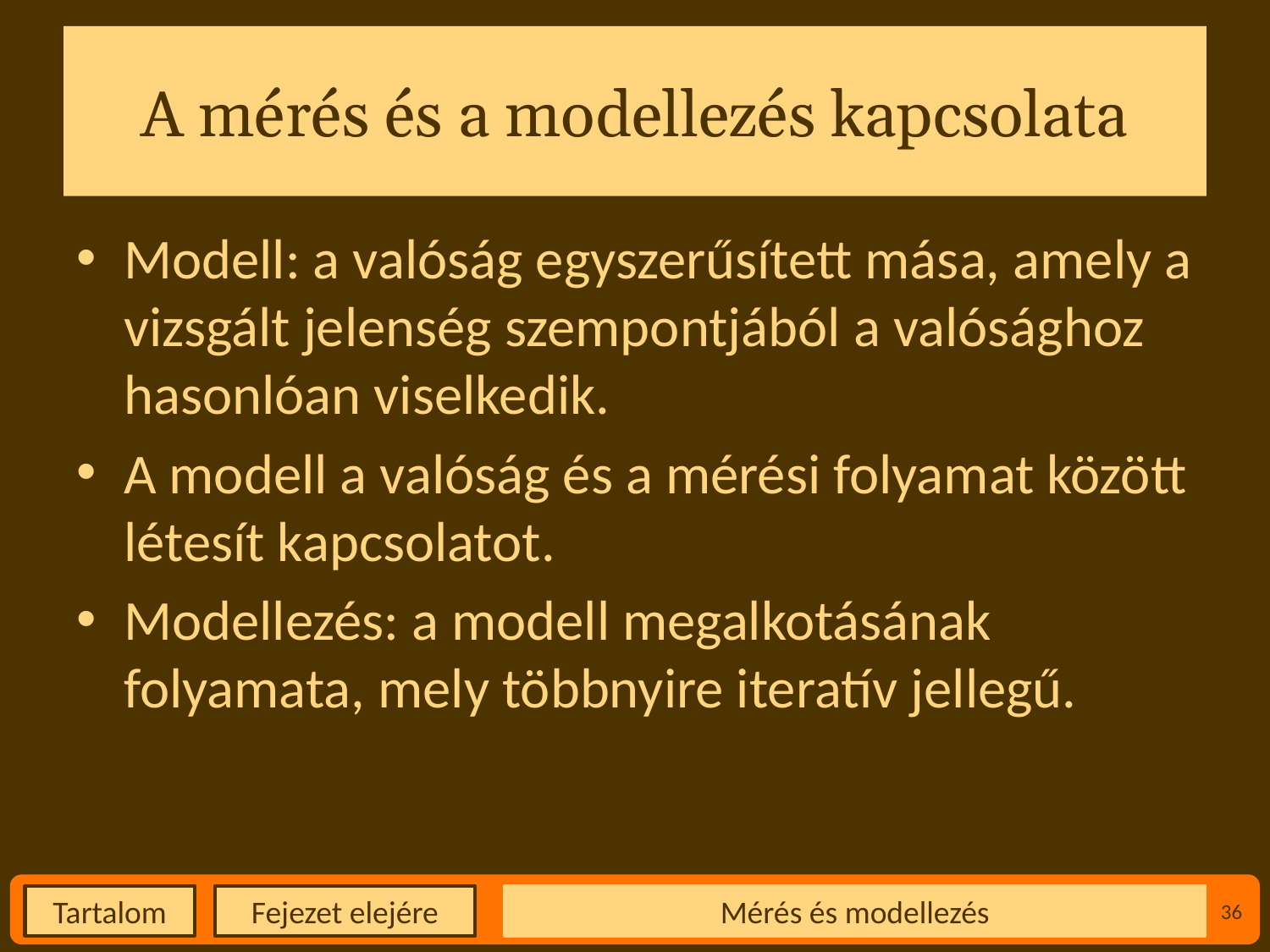

# A mérés és a modellezés kapcsolata
Modell: a valóság egyszerűsített mása, amely a vizsgált jelenség szempontjából a valósághoz hasonlóan viselkedik.
A modell a valóság és a mérési folyamat között létesít kapcsolatot.
Modellezés: a modell megalkotásának folyamata, mely többnyire iteratív jellegű.
Mérés és modellezés
36
Fejezet elejére